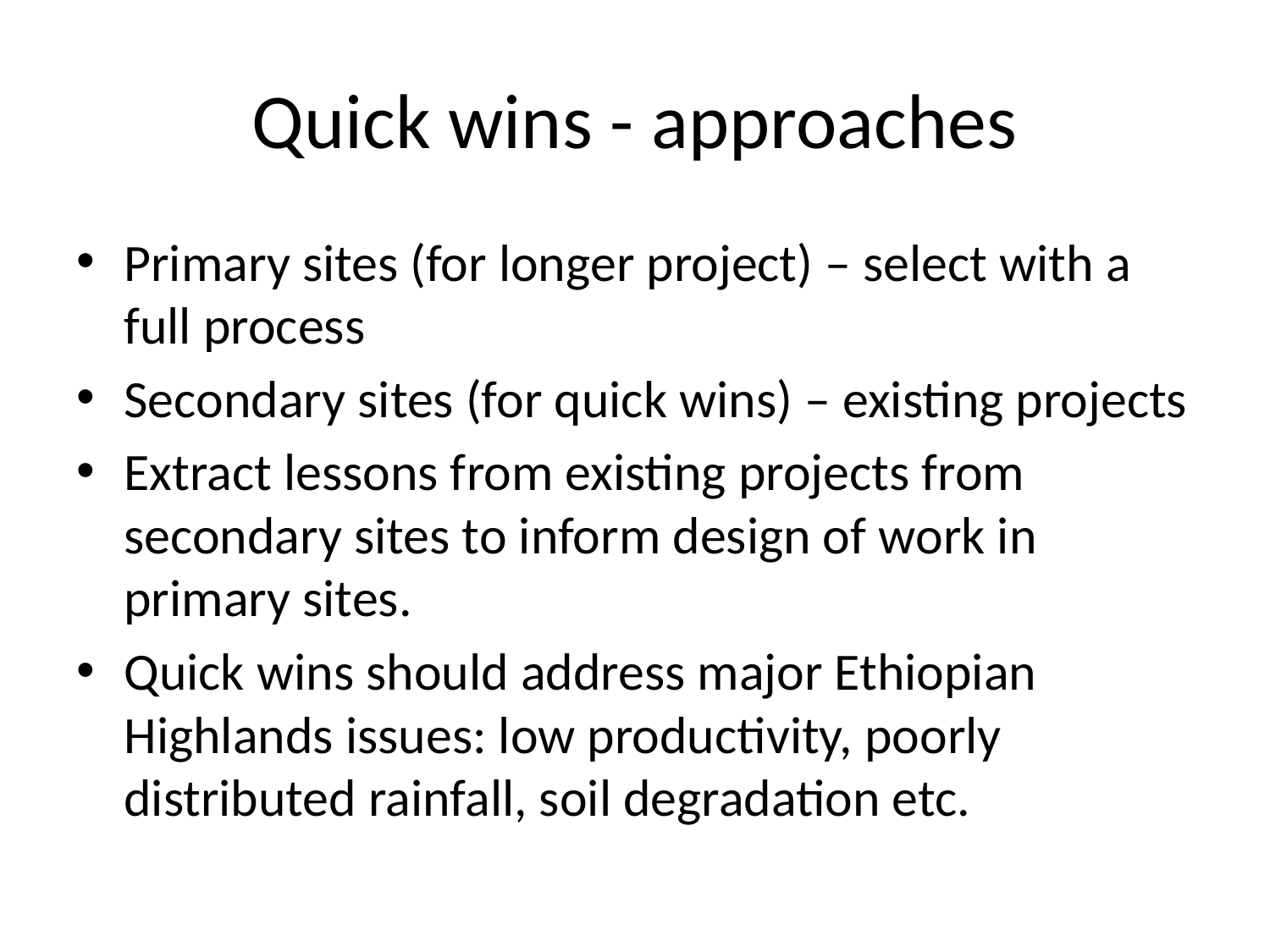

# Quick wins - approaches
Primary sites (for longer project) – select with a full process
Secondary sites (for quick wins) – existing projects
Extract lessons from existing projects from secondary sites to inform design of work in primary sites.
Quick wins should address major Ethiopian Highlands issues: low productivity, poorly distributed rainfall, soil degradation etc.